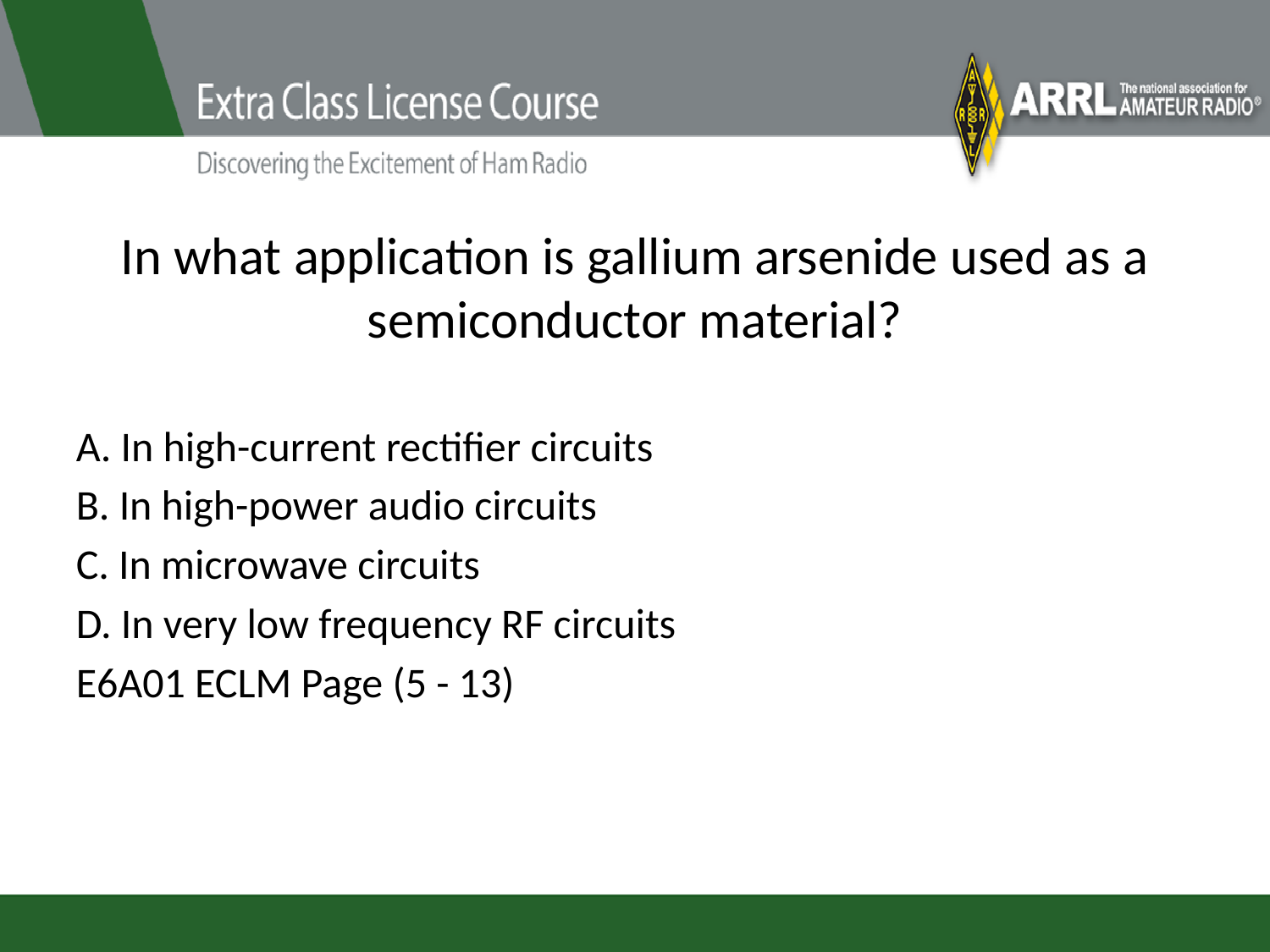

# In what application is gallium arsenide used as a semiconductor material?
A. In high-current rectifier circuits
B. In high-power audio circuits
C. In microwave circuits
D. In very low frequency RF circuits
E6A01 ECLM Page (5 - 13)